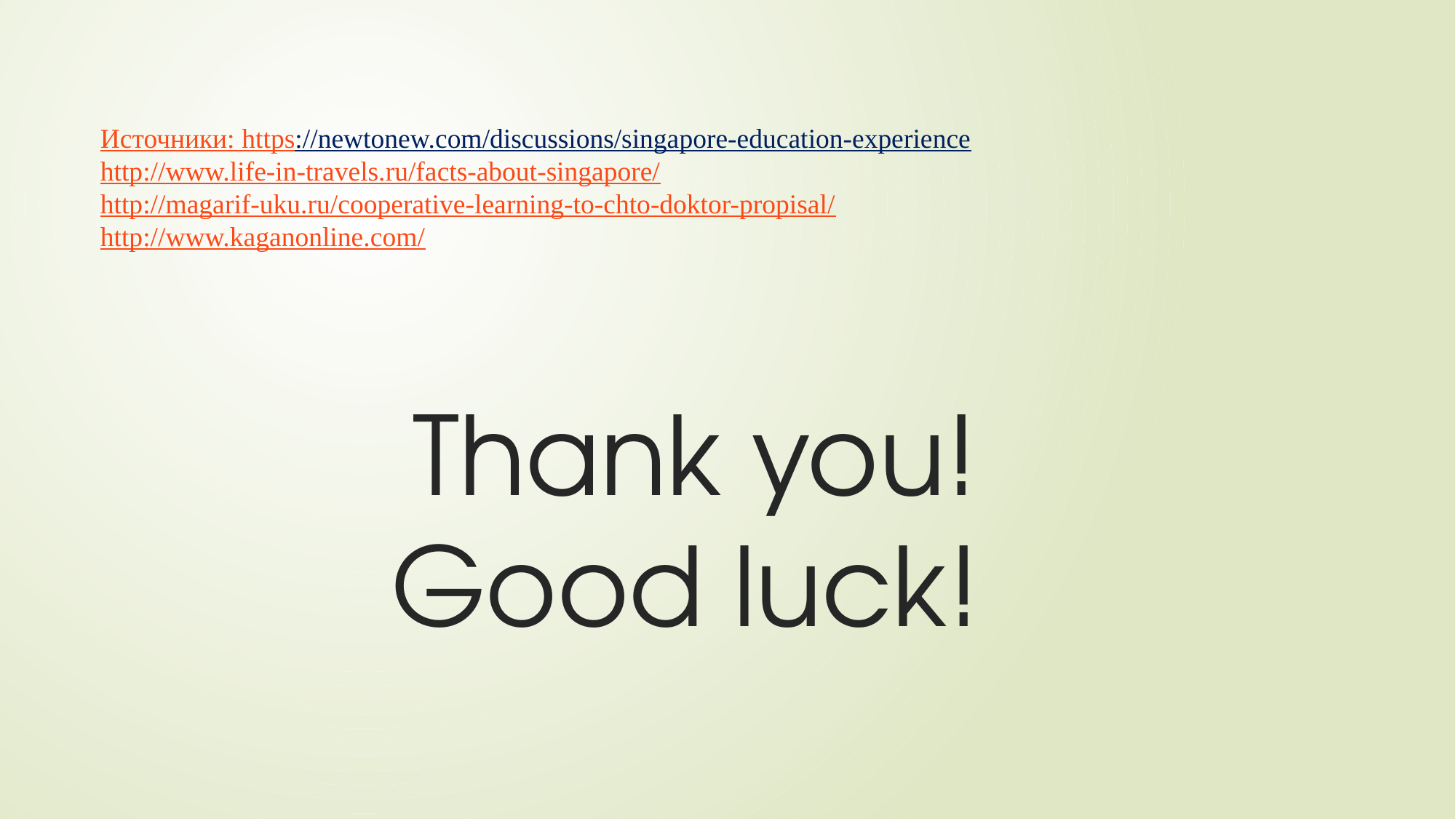

# Thank you! Good luck!
Источники: https://newtonew.com/discussions/singapore-education-experience
http://www.life-in-travels.ru/facts-about-singapore/
http://magarif-uku.ru/cooperative-learning-to-chto-doktor-propisal/
http://www.kaganonline.com/